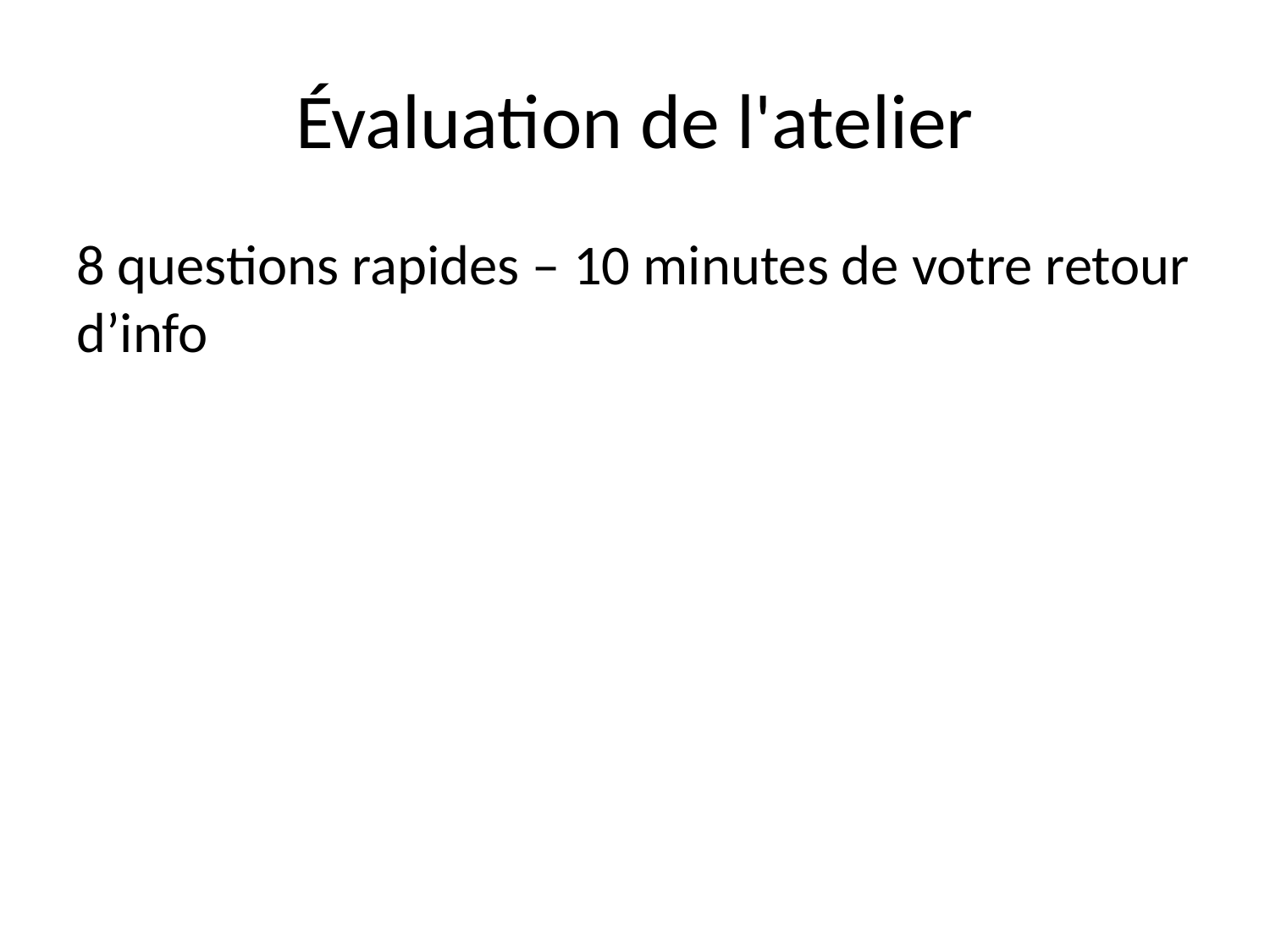

# Évaluation de l'atelier
8 questions rapides – 10 minutes de votre retour d’info